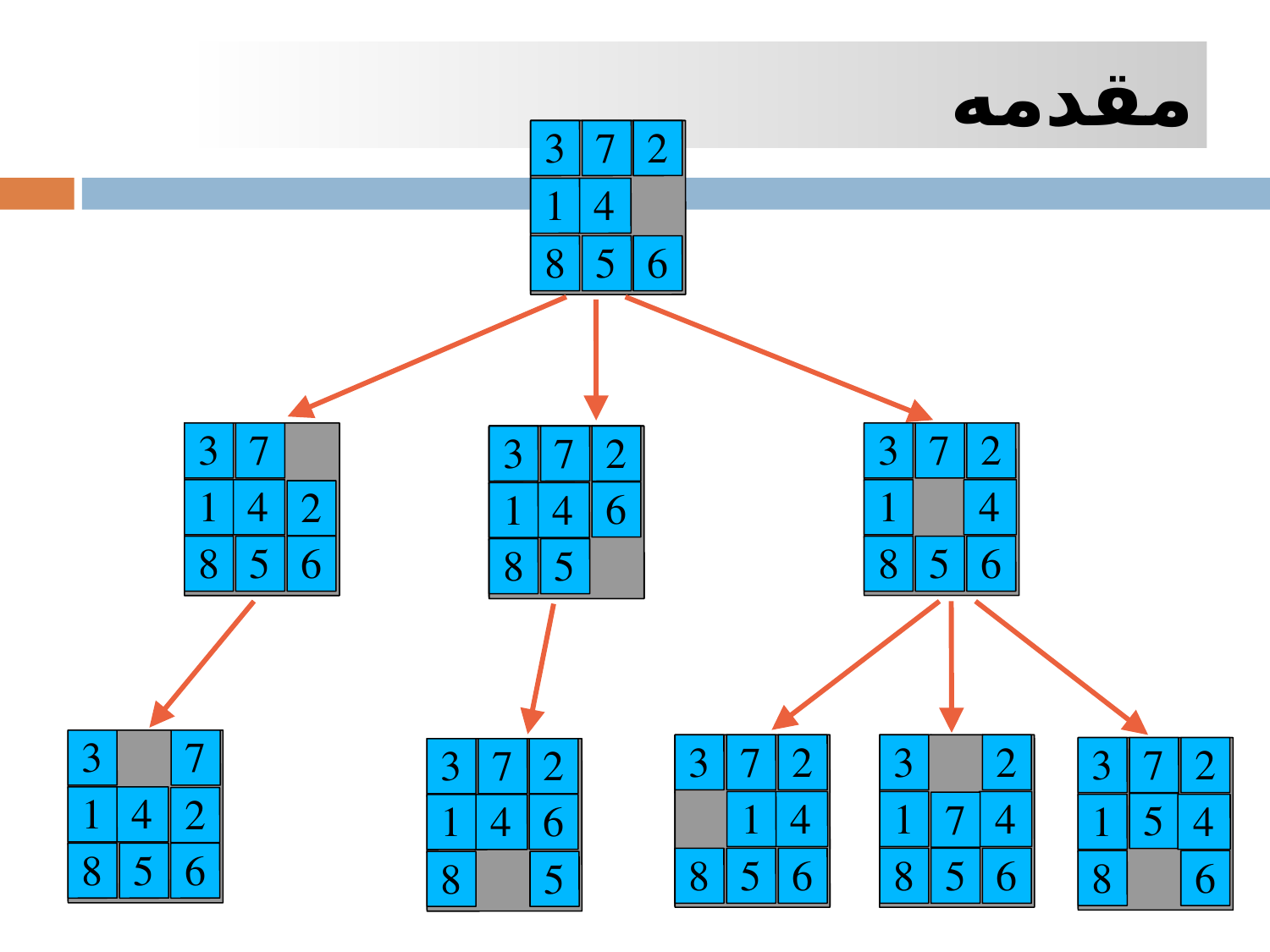

مقدمه

3

7

2

1

4

8

5

6

3

3

3

7

7

7

3

7

2

3

3

7

7

2

2

1

1

1

4

4

4

1

4

2

2

2

6

6

1

1

4

4

8

8

8

5

5

5

6

6

6

8

5

6

8

8

5

5

3

7

3

7

2

3

2

3

7

2

3

7

2

1

4

2

1

4

1

4

7

5

6

1

4

1

4

8

5

6

8

5

6

8

5

6

8

6

8

5
26